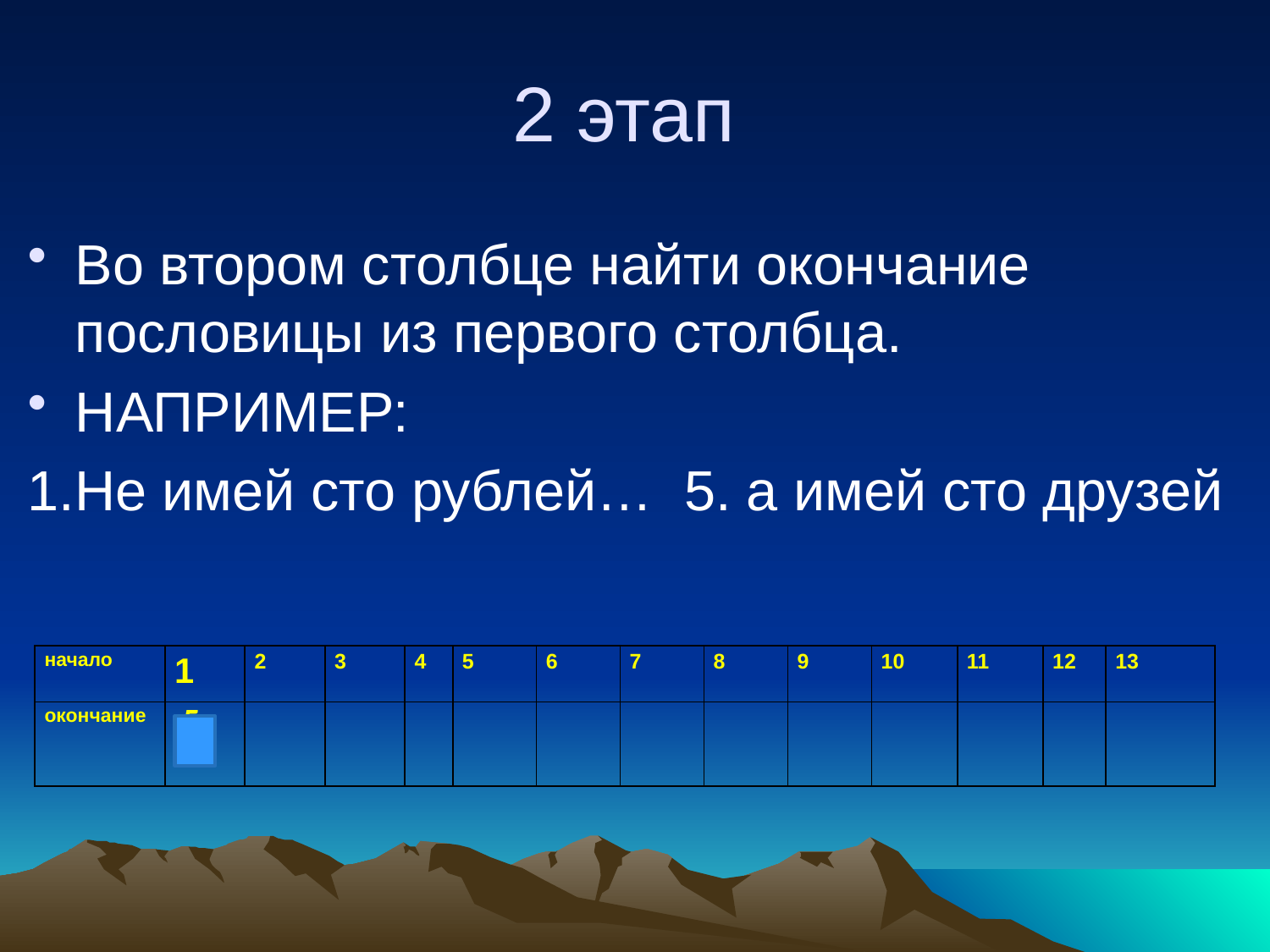

# 2 этап
Во втором столбце найти окончание пословицы из первого столбца.
НАПРИМЕР:
1.Не имей сто рублей…  5. а имей сто друзей

| начало | 1 | 2 | 3 | 4 | 5 | 6 | 7 | 8 | 9 | 10 | 11 | 12 | 13 |
| --- | --- | --- | --- | --- | --- | --- | --- | --- | --- | --- | --- | --- | --- |
| окончание | 5 |  |  |  |  |  |  |  |  |  |  |  |  |